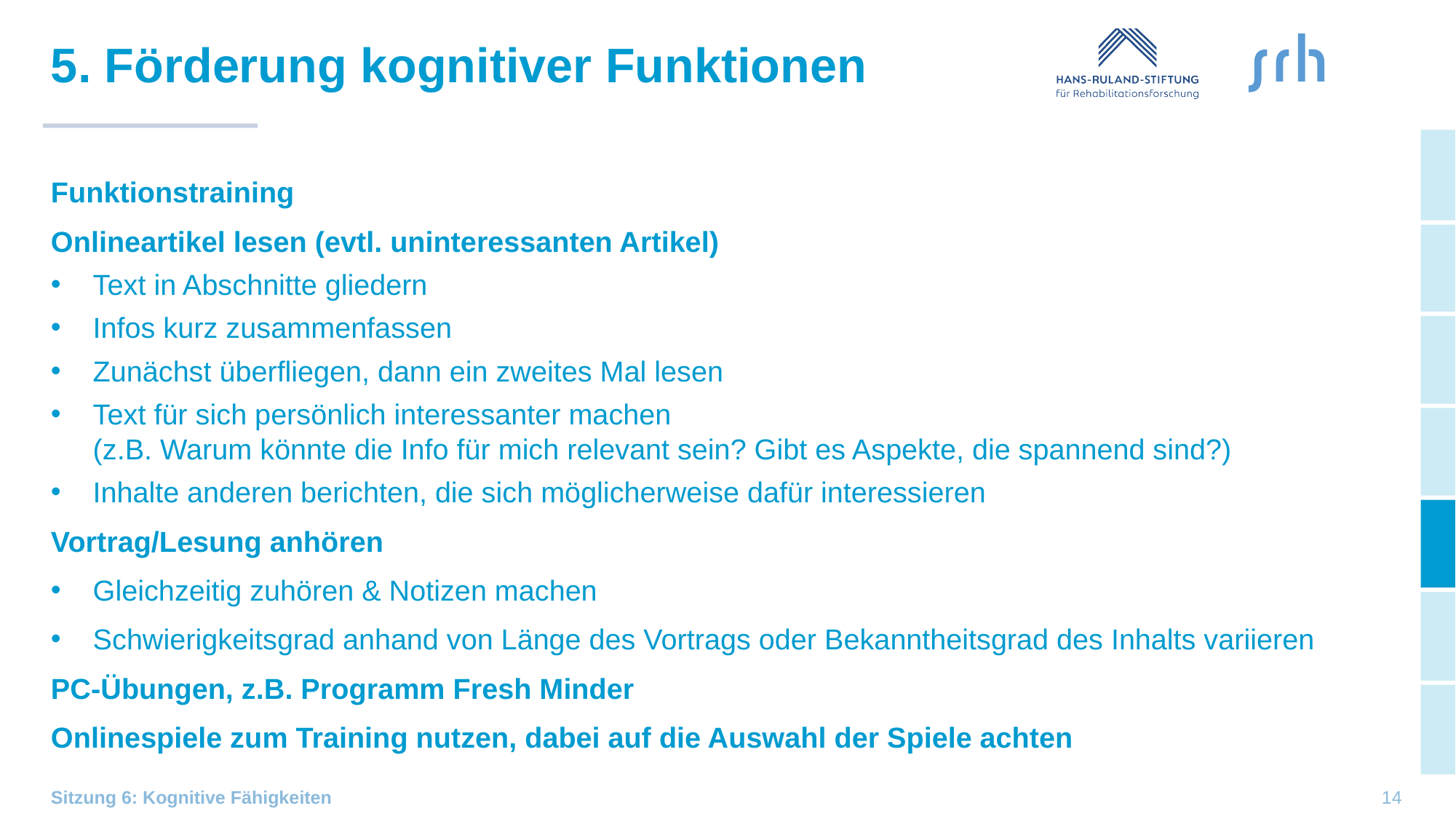

# 5. Förderung kognitiver Funktionen
Funktionstraining
Onlineartikel lesen (evtl. uninteressanten Artikel)
Text in Abschnitte gliedern
Infos kurz zusammenfassen
Zunächst überfliegen, dann ein zweites Mal lesen
Text für sich persönlich interessanter machen
(z.B. Warum könnte die Info für mich relevant sein? Gibt es Aspekte, die spannend sind?)
Inhalte anderen berichten, die sich möglicherweise dafür interessieren
Vortrag/Lesung anhören
Gleichzeitig zuhören & Notizen machen
Schwierigkeitsgrad anhand von Länge des Vortrags oder Bekanntheitsgrad des Inhalts variieren
PC-Übungen, z.B. Programm Fresh Minder
Onlinespiele zum Training nutzen, dabei auf die Auswahl der Spiele achten

14
Sitzung 6: Kognitive Fähigkeiten